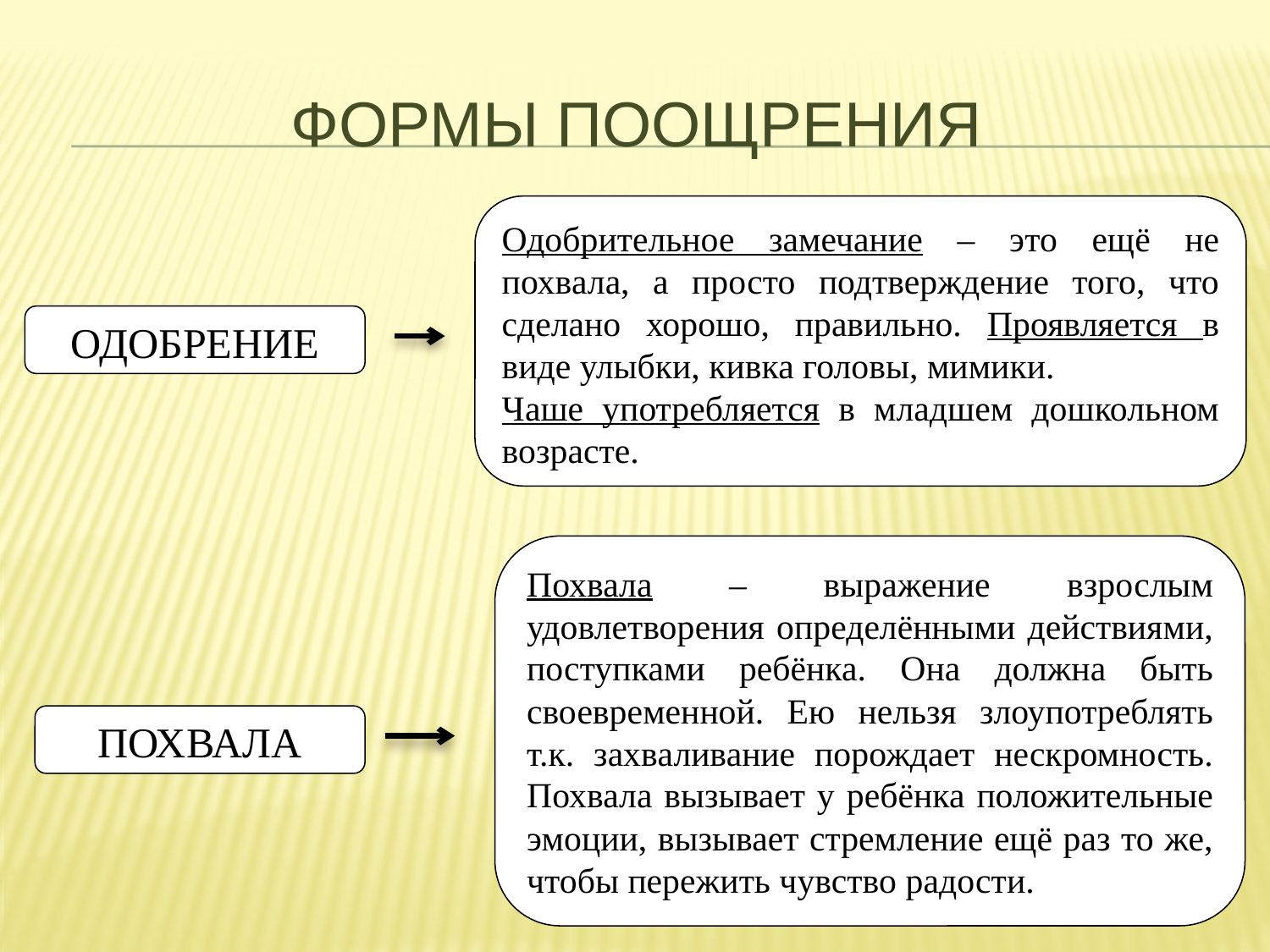

# ФОРМЫ ПООЩРЕНИЯ
Одобрительное замечание – это ещё не похвала, а просто подтверждение того, что сделано хорошо, правильно. Проявляется в виде улыбки, кивка головы, мимики.
Чаше употребляется в младшем дошкольном возрасте.
ОДОБРЕНИЕ
Похвала – выражение взрослым удовлетворения определёнными действиями, поступками ребёнка. Она должна быть своевременной. Ею нельзя злоупотреблять т.к. захваливание порождает нескромность. Похвала вызывает у ребёнка положительные эмоции, вызывает стремление ещё раз то же, чтобы пережить чувство радости.
ПОХВАЛА